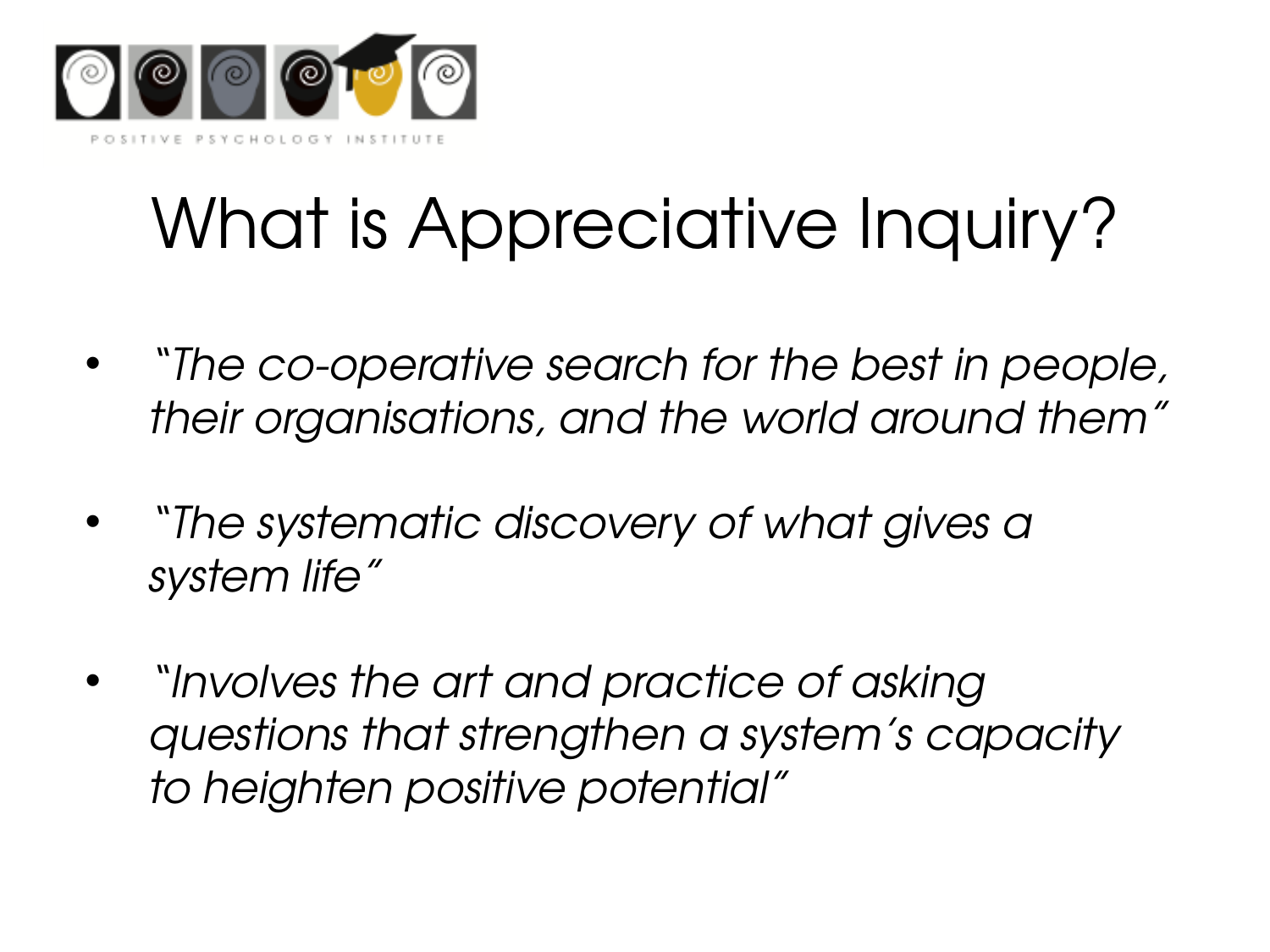

What is Appreciative Inquiry?
“The co-operative search for the best in people, their organisations, and the world around them”

“The systematic discovery of what gives a system life”

“Involves the art and practice of asking questions that strengthen a system’s capacity to heighten positive potential”